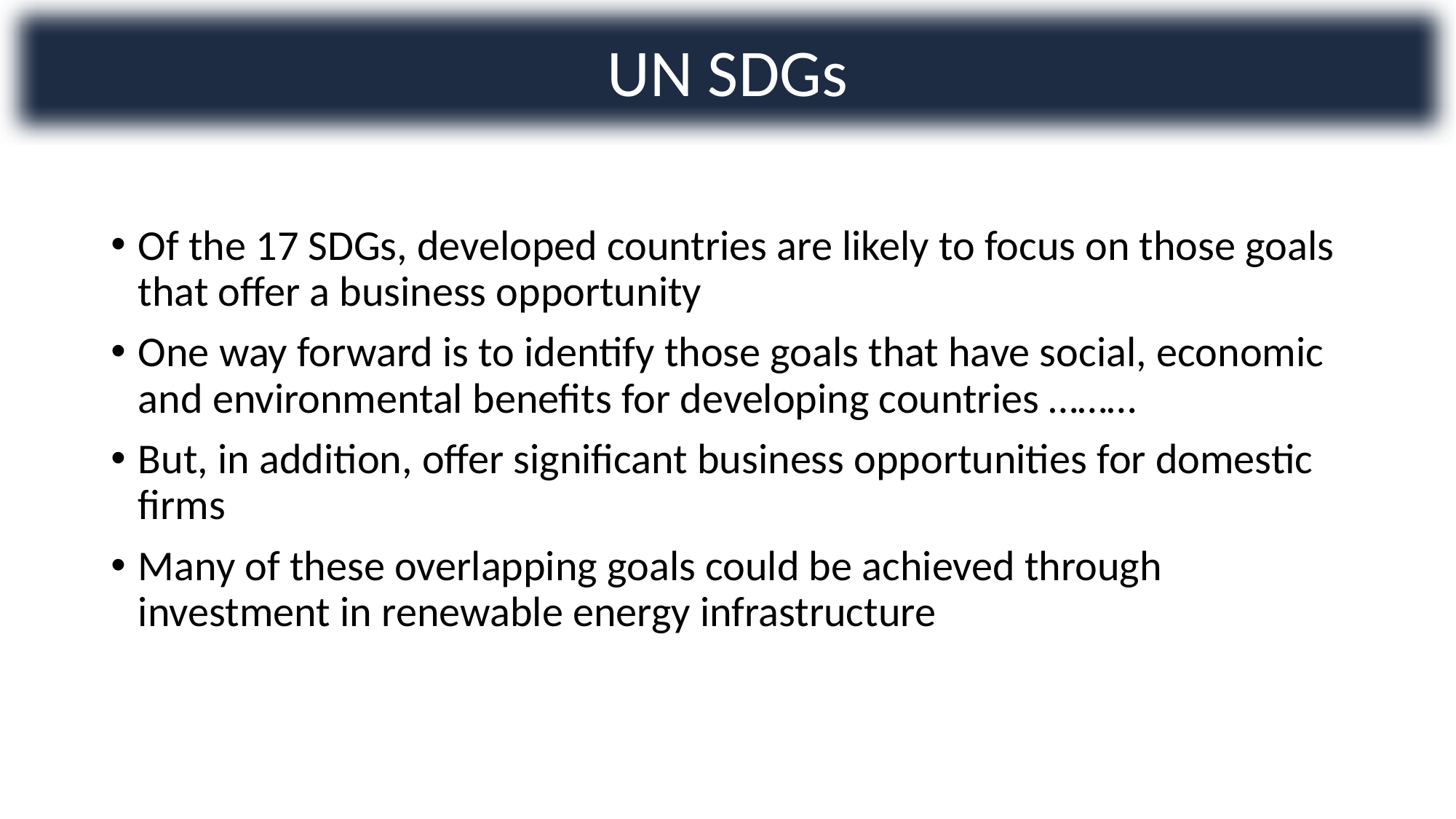

UN SDGs
Of the 17 SDGs, developed countries are likely to focus on those goals that offer a business opportunity
One way forward is to identify those goals that have social, economic and environmental benefits for developing countries ………
But, in addition, offer significant business opportunities for domestic firms
Many of these overlapping goals could be achieved through investment in renewable energy infrastructure